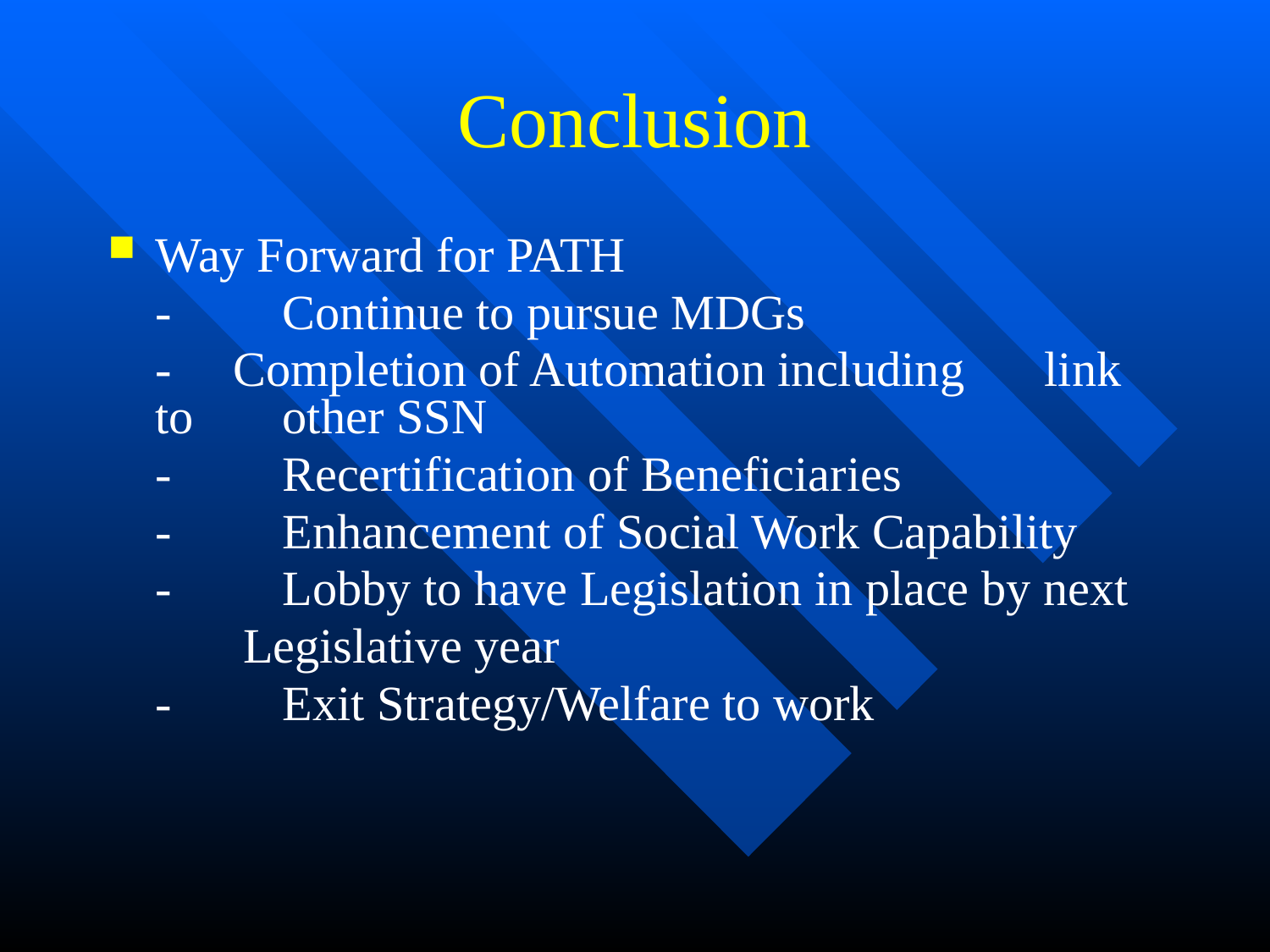

# Conclusion
Way Forward for PATH
	- 	Continue to pursue MDGs
	-     Completion of Automation including 	link to  	other SSN
	- 	Recertification of Beneficiaries
	-	Enhancement of Social Work Capability
	- 	Lobby to have Legislation in place by next
           Legislative year
	-	Exit Strategy/Welfare to work